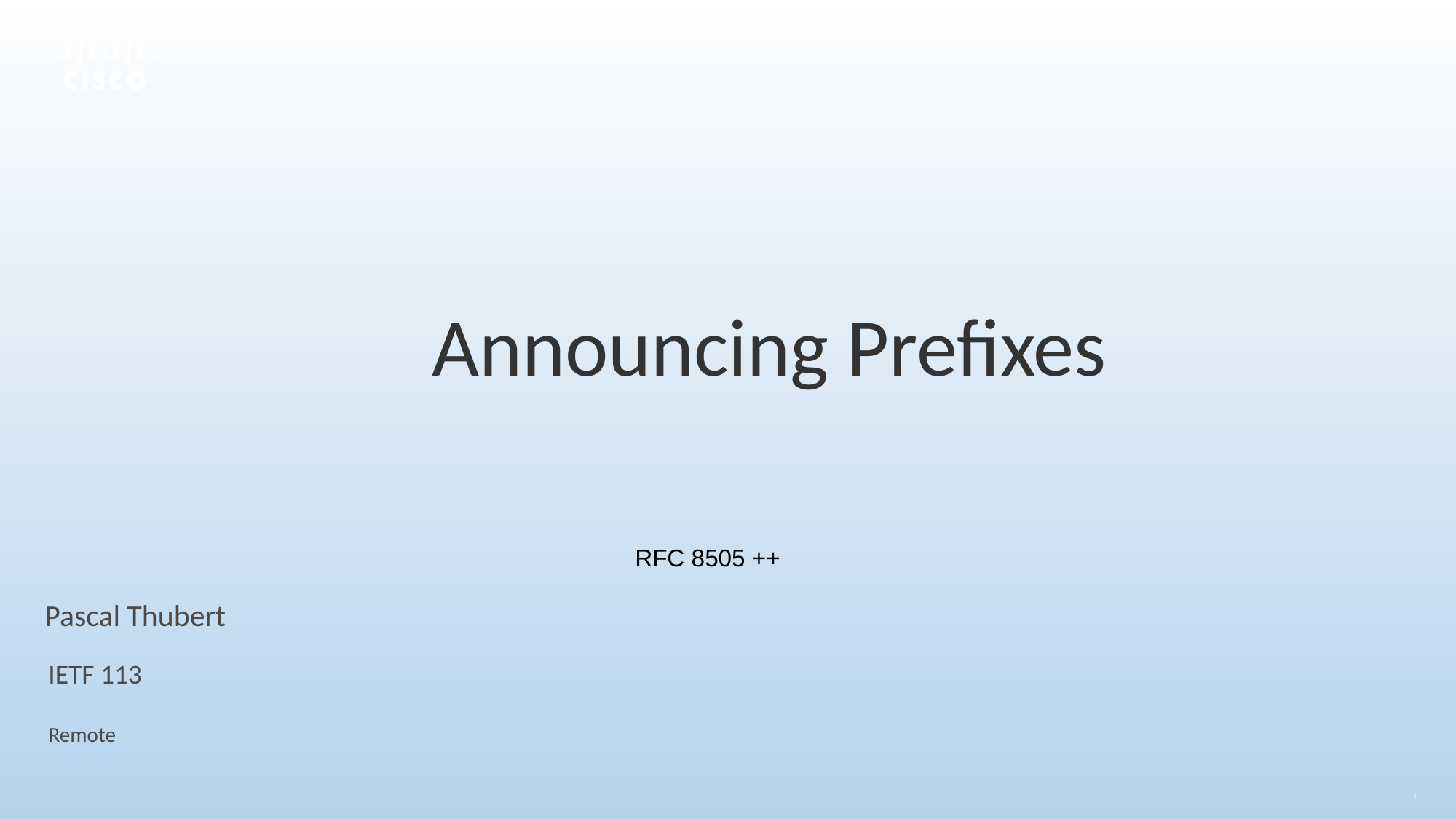

# Announcing Prefixes
RFC 8505 ++

Pascal Thubert

IETF 113
Remote